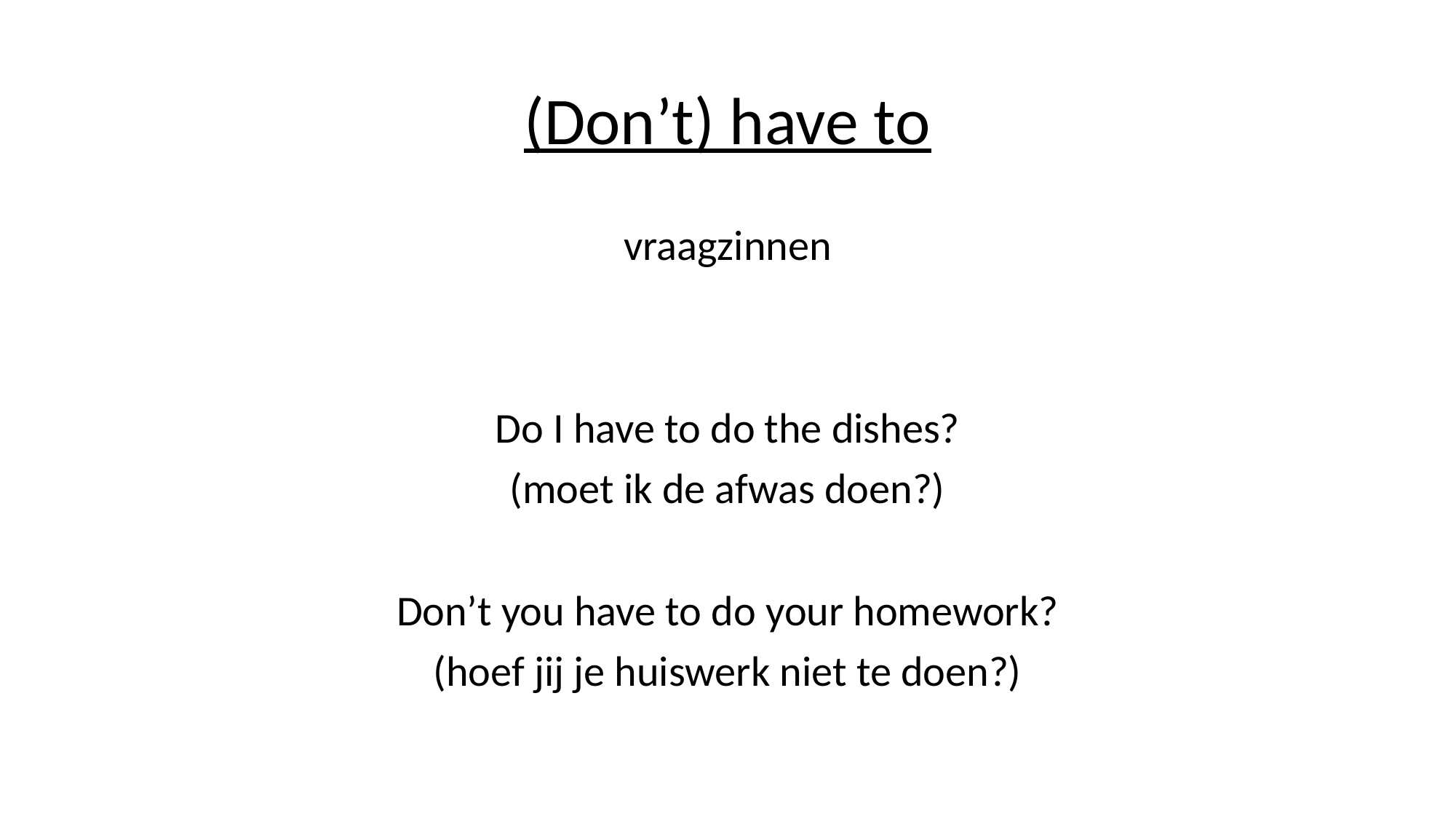

# (Don’t) have to
vraagzinnen

Do I have to do the dishes?
(moet ik de afwas doen?)

Don’t you have to do your homework?
(hoef jij je huiswerk niet te doen?)